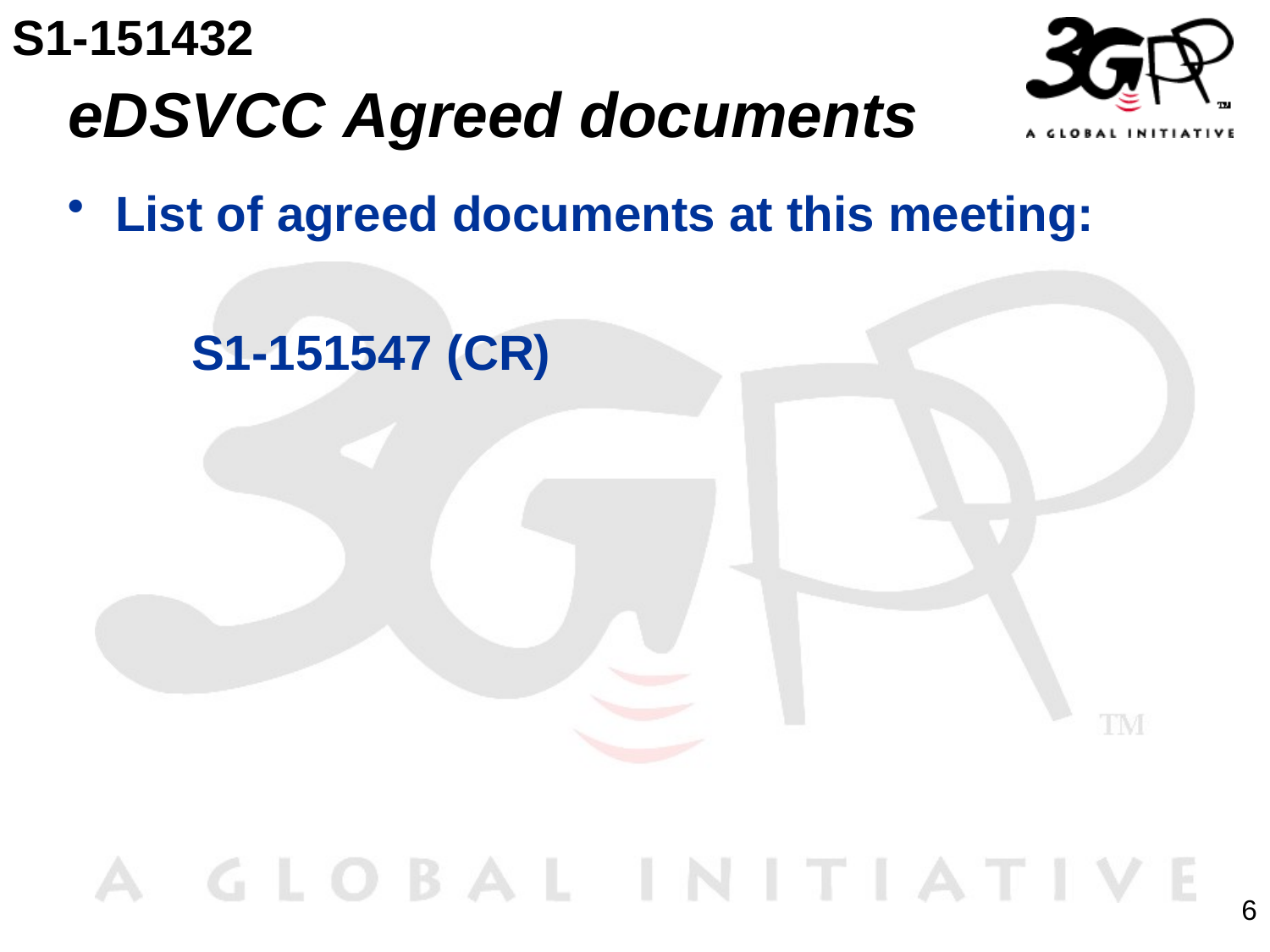

S1-151432
# eDSVCC Agreed documents
List of agreed documents at this meeting:

         S1-151547 (CR)

6